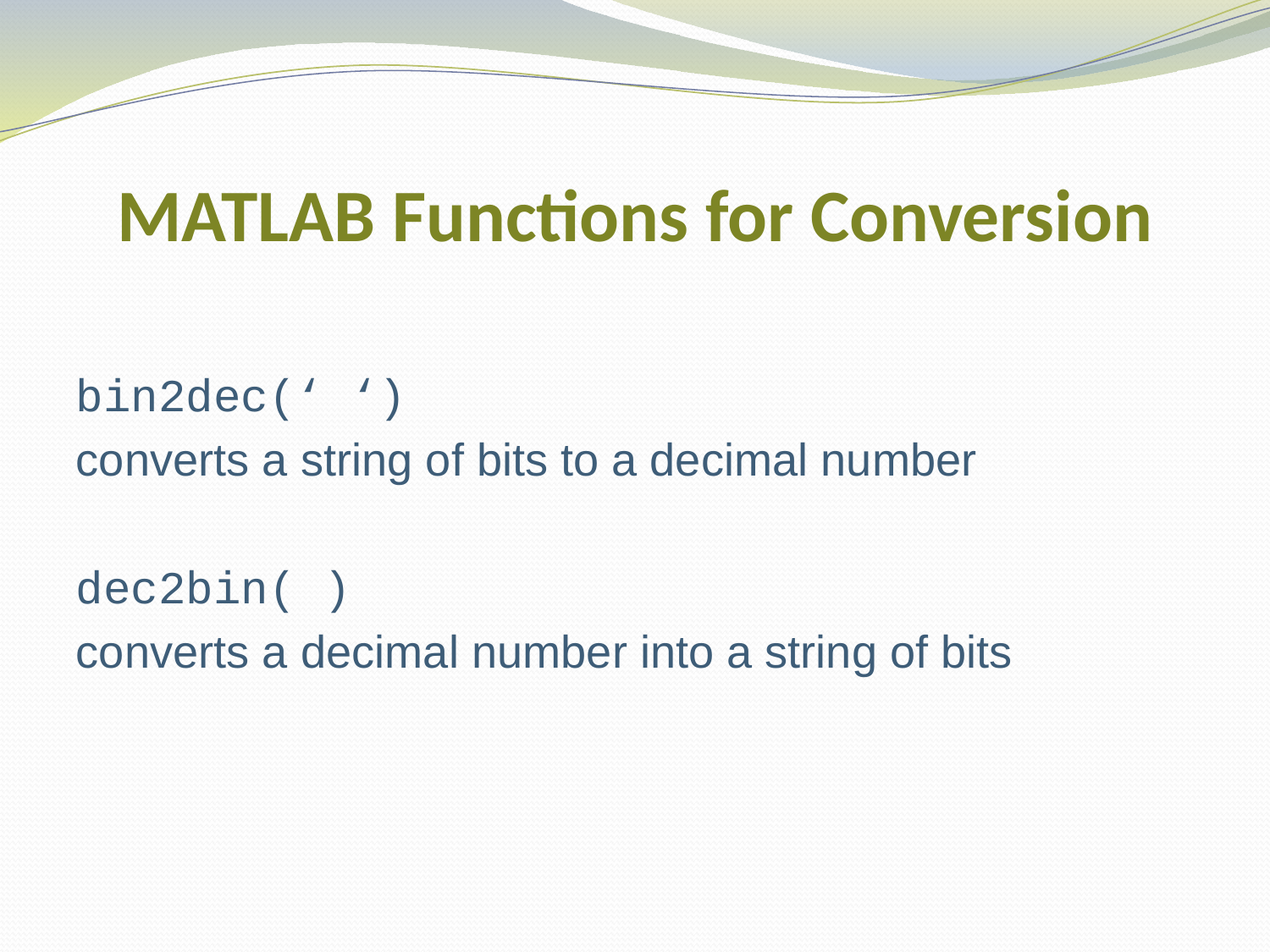

# MATLAB Functions for Conversion
bin2dec(‘ ‘)
converts a string of bits to a decimal number

dec2bin( )
converts a decimal number into a string of bits